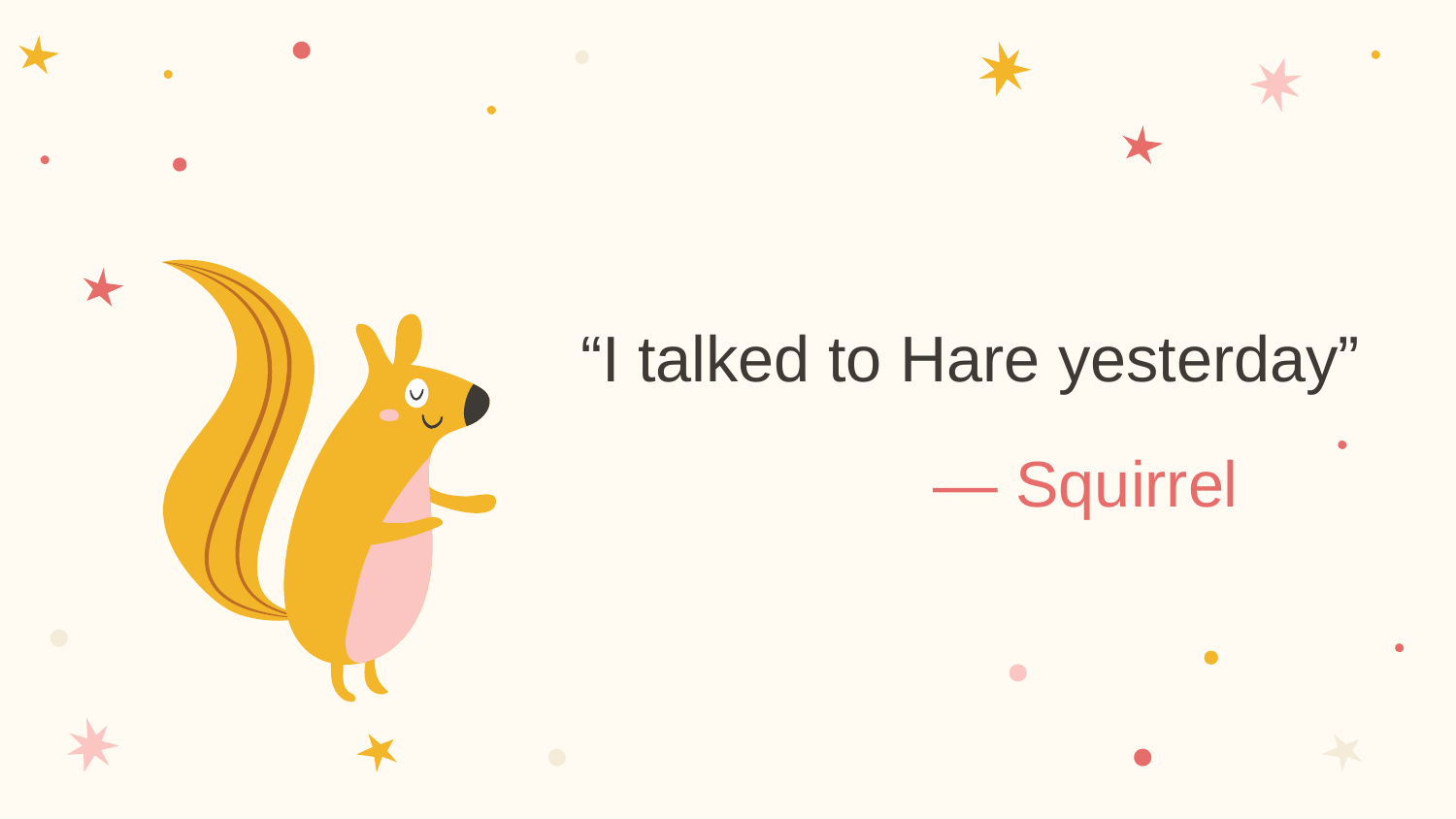

“I talked to Hare yesterday”
# — Squirrel